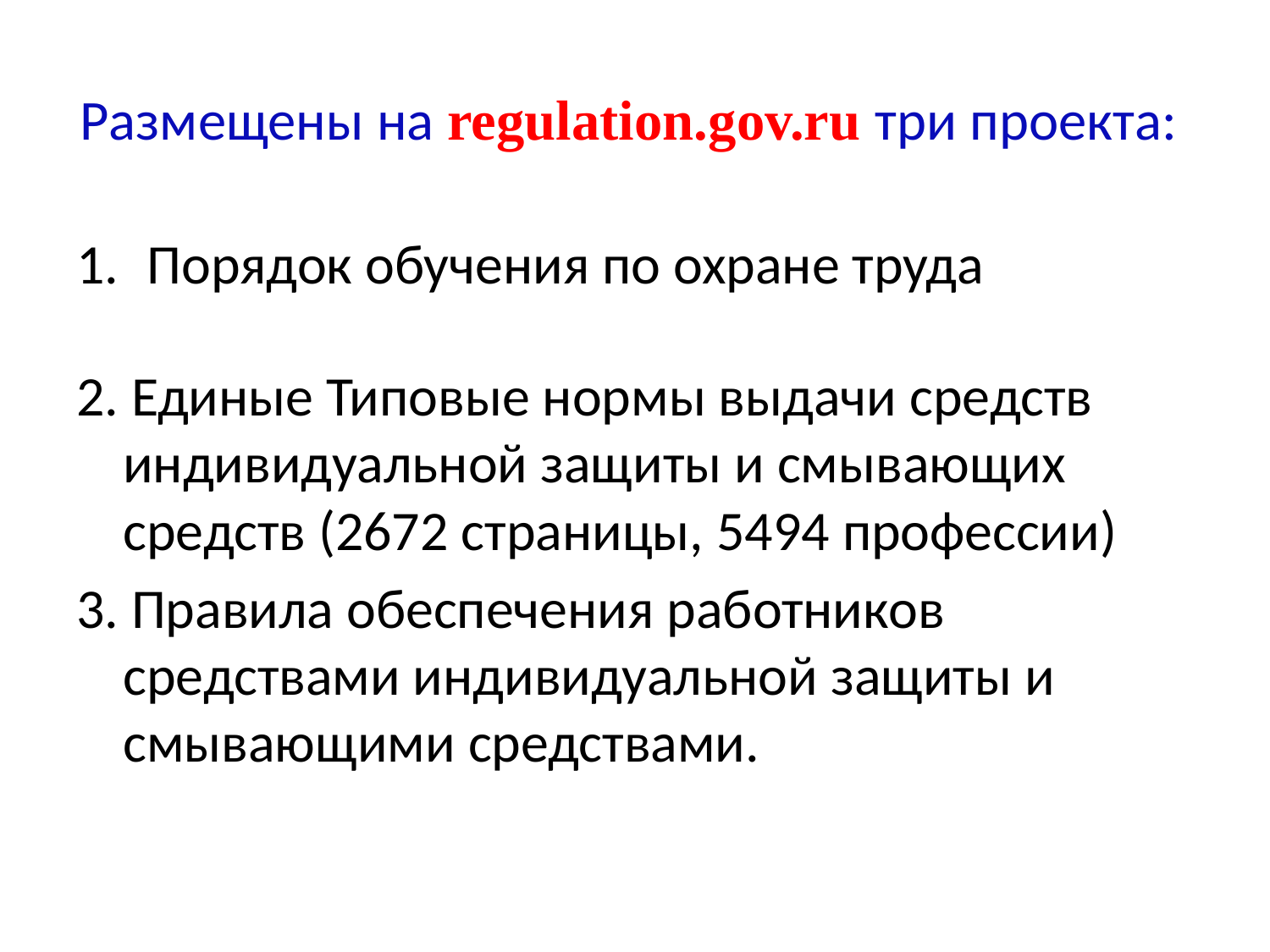

Размещены на regulation.gov.ru три проекта:
Порядок обучения по охране труда

2. Единые Типовые нормы выдачи средств индивидуальной защиты и смывающих средств (2672 страницы, 5494 профессии)
3. Правила обеспечения работников средствами индивидуальной защиты и смывающими средствами.